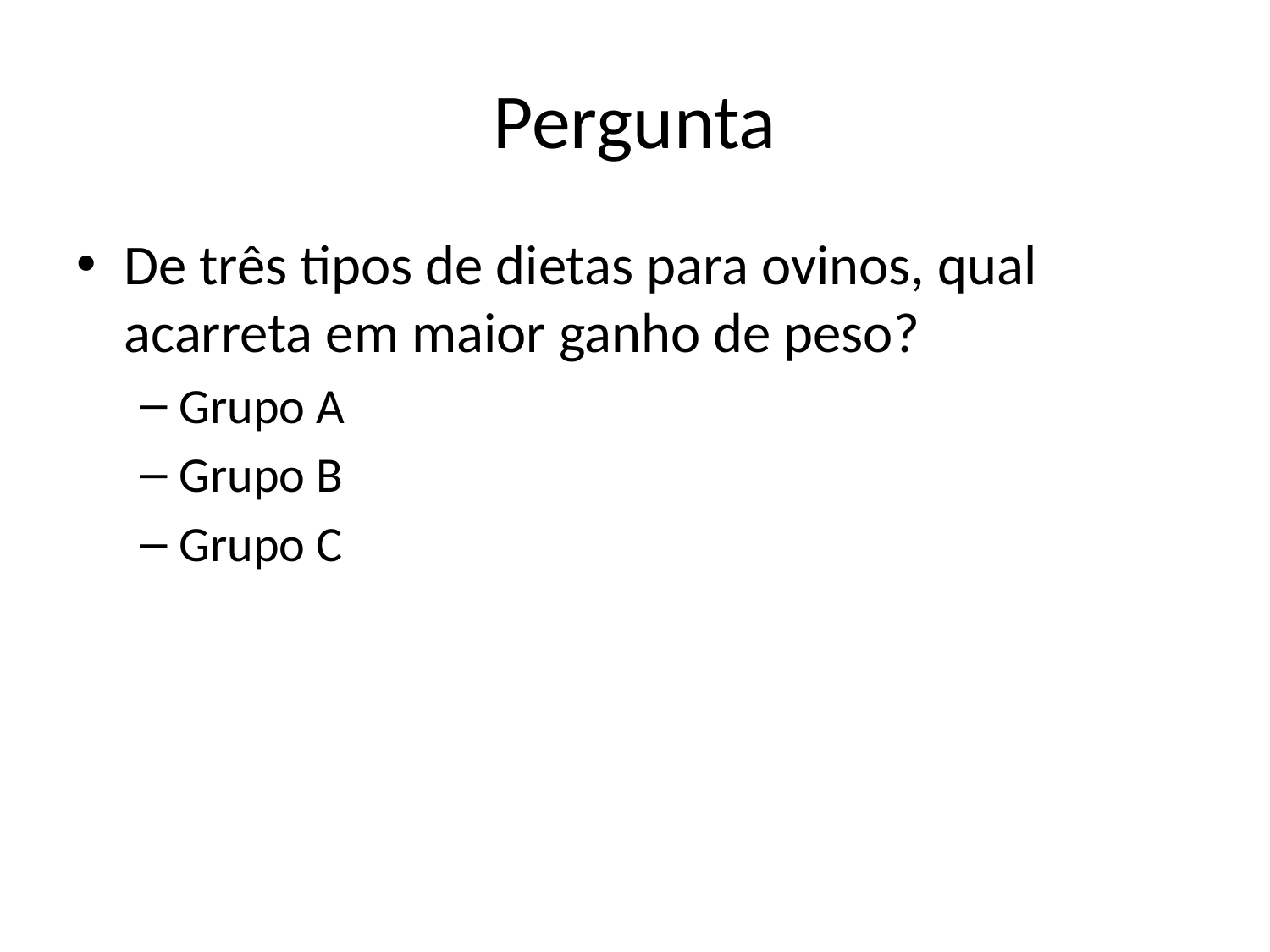

# Pergunta
De três tipos de dietas para ovinos, qual acarreta em maior ganho de peso?
Grupo A
Grupo B
Grupo C